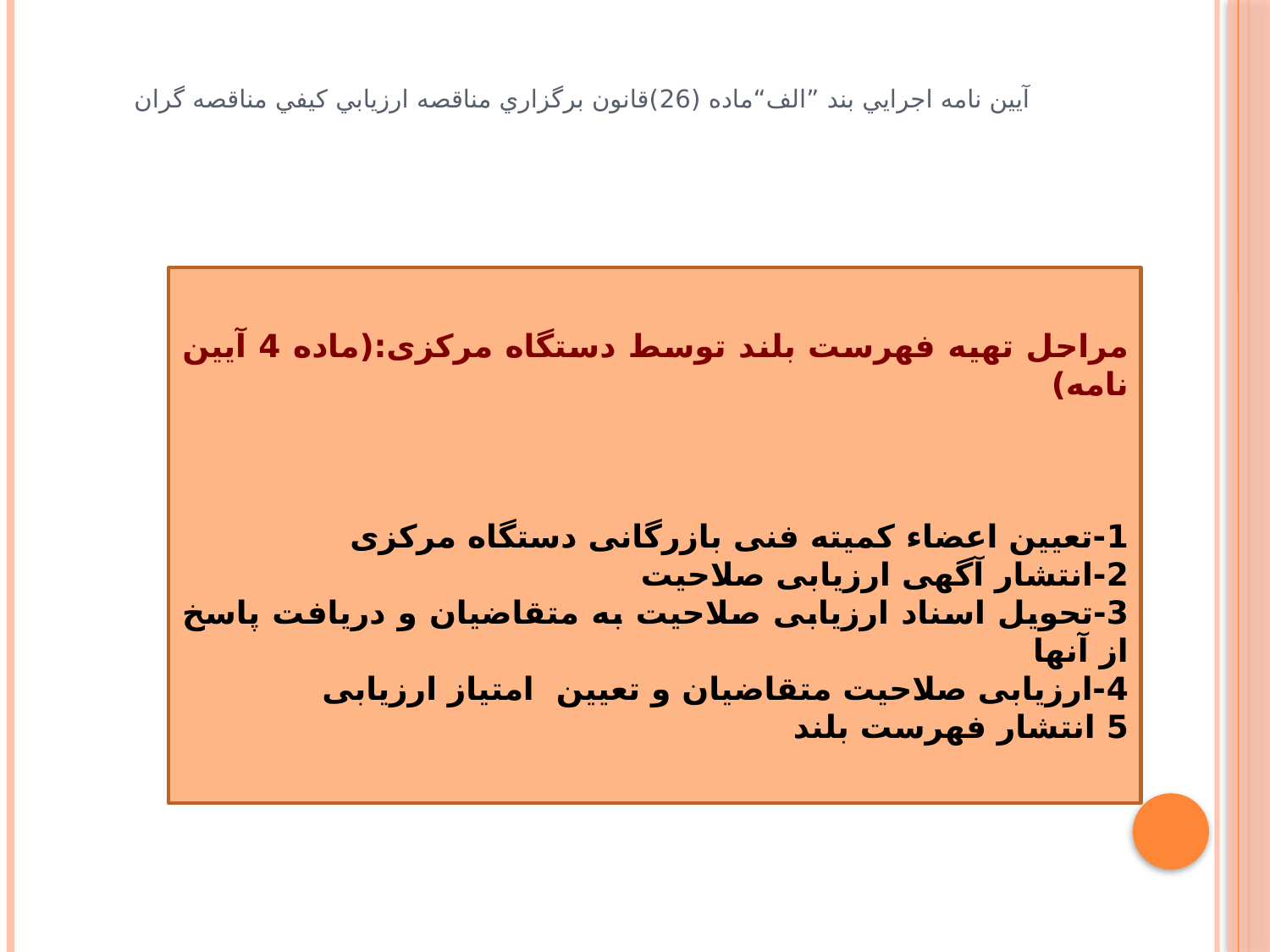

آيين نامه اجرايي بند ”الف“ماده (26)قانون برگزاري مناقصه ارزيابي كيفي مناقصه گران
مراحل تهیه فهرست بلند توسط دستگاه مرکزی:(ماده 4 آیین نامه)

1-تعیین اعضاء کمیته فنی بازرگانی دستگاه مرکزی
2-انتشار آگهی ارزیابی صلاحیت
3-تحویل اسناد ارزیابی صلاحیت به متقاضیان و دریافت پاسخ از آنها
4-ارزیابی صلاحیت متقاضیان و تعیین  امتیاز ارزیابی
5 انتشار فهرست بلند